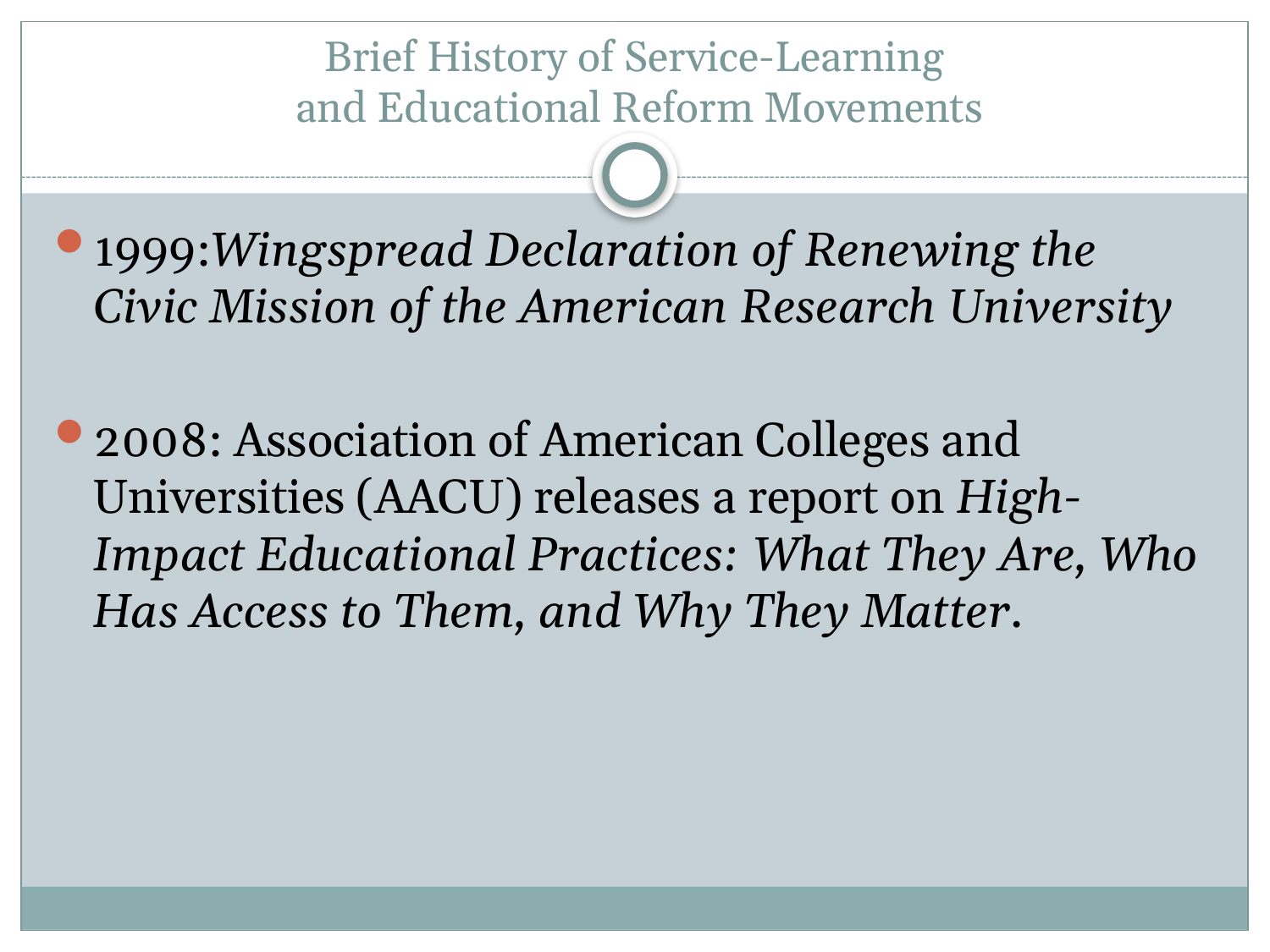

# Brief History of Service-Learning and Educational Reform Movements
1999:Wingspread Declaration of Renewing the Civic Mission of the American Research University

2008: Association of American Colleges and Universities (AACU) releases a report on High-Impact Educational Practices: What They Are, Who Has Access to Them, and Why They Matter.